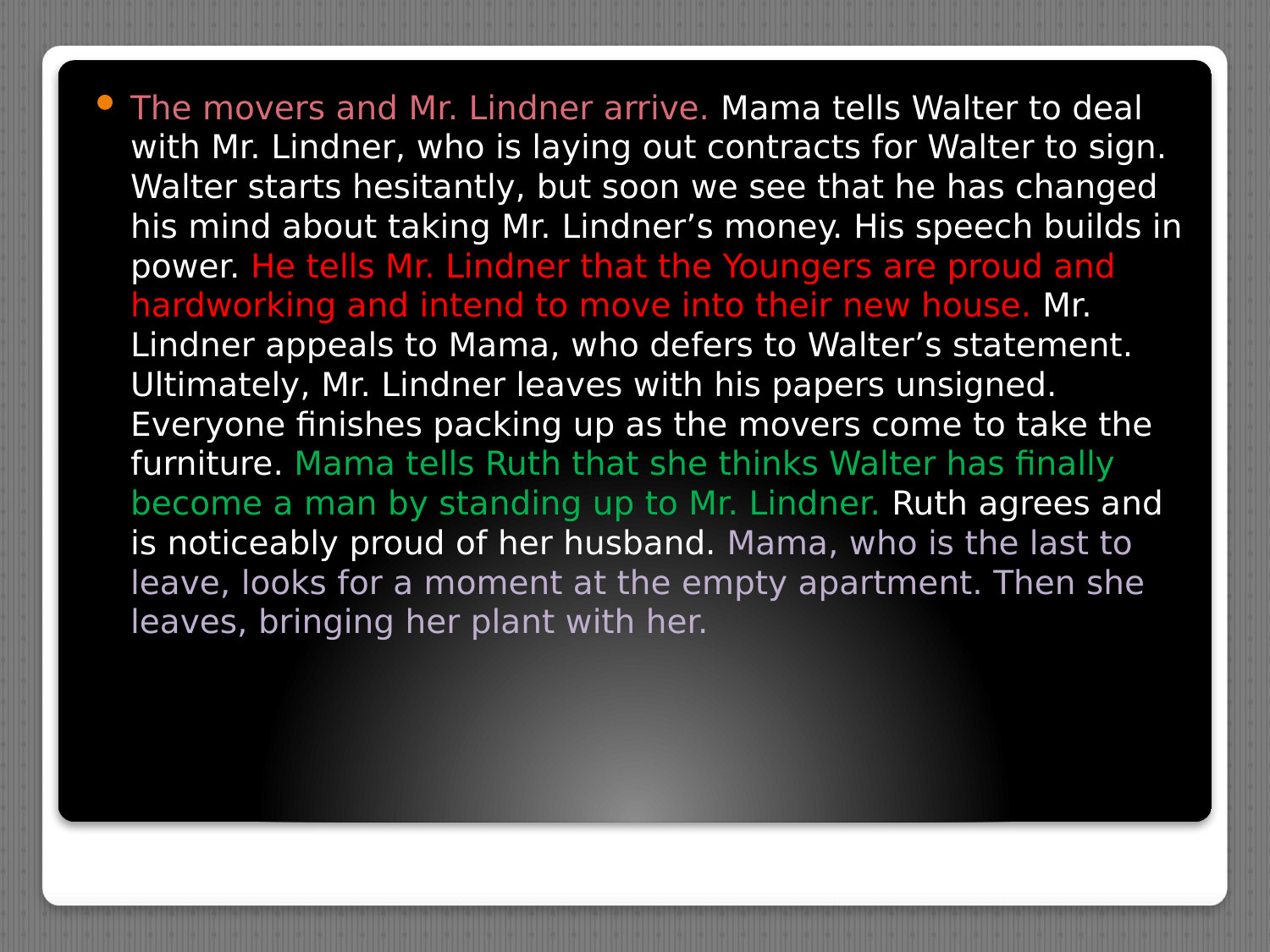

The movers and Mr. Lindner arrive. Mama tells Walter to deal with Mr. Lindner, who is laying out contracts for Walter to sign. Walter starts hesitantly, but soon we see that he has changed his mind about taking Mr. Lindner’s money. His speech builds in power. He tells Mr. Lindner that the Youngers are proud and hardworking and intend to move into their new house. Mr. Lindner appeals to Mama, who defers to Walter’s statement. Ultimately, Mr. Lindner leaves with his papers unsigned. Everyone finishes packing up as the movers come to take the furniture. Mama tells Ruth that she thinks Walter has finally become a man by standing up to Mr. Lindner. Ruth agrees and is noticeably proud of her husband. Mama, who is the last to leave, looks for a moment at the empty apartment. Then she leaves, bringing her plant with her.

#